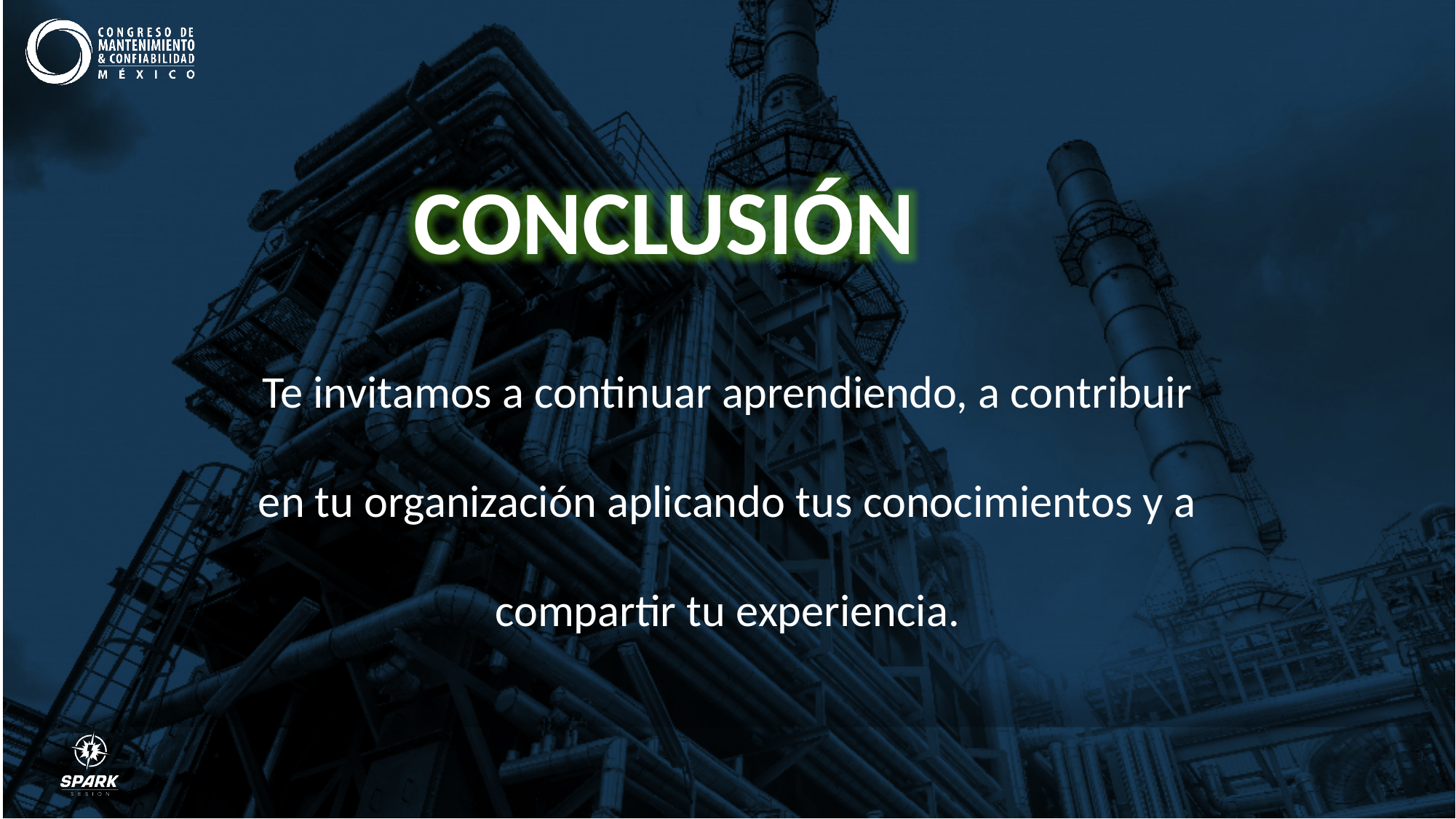

CONCLUSIÓN
Te invitamos a continuar aprendiendo, a contribuir en tu organización aplicando tus conocimientos y a compartir tu experiencia.